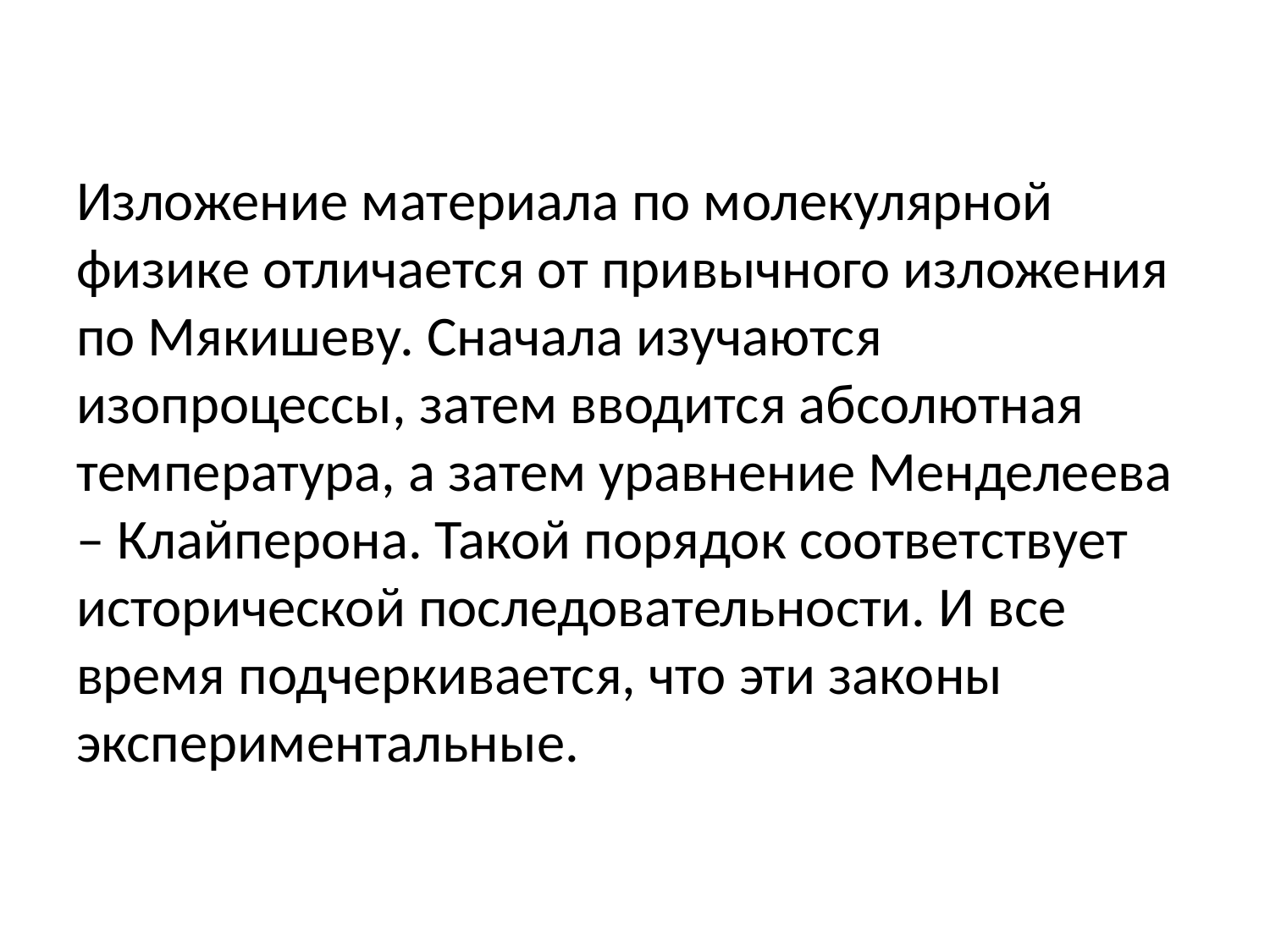

# Изложение материала по молекулярной физике отличается от привычного изложения по Мякишеву. Сначала изучаются изопроцессы, затем вводится абсолютная температура, а затем уравнение Менделеева – Клайперона. Такой порядок соответствует исторической последовательности. И все время подчеркивается, что эти законы экспериментальные.